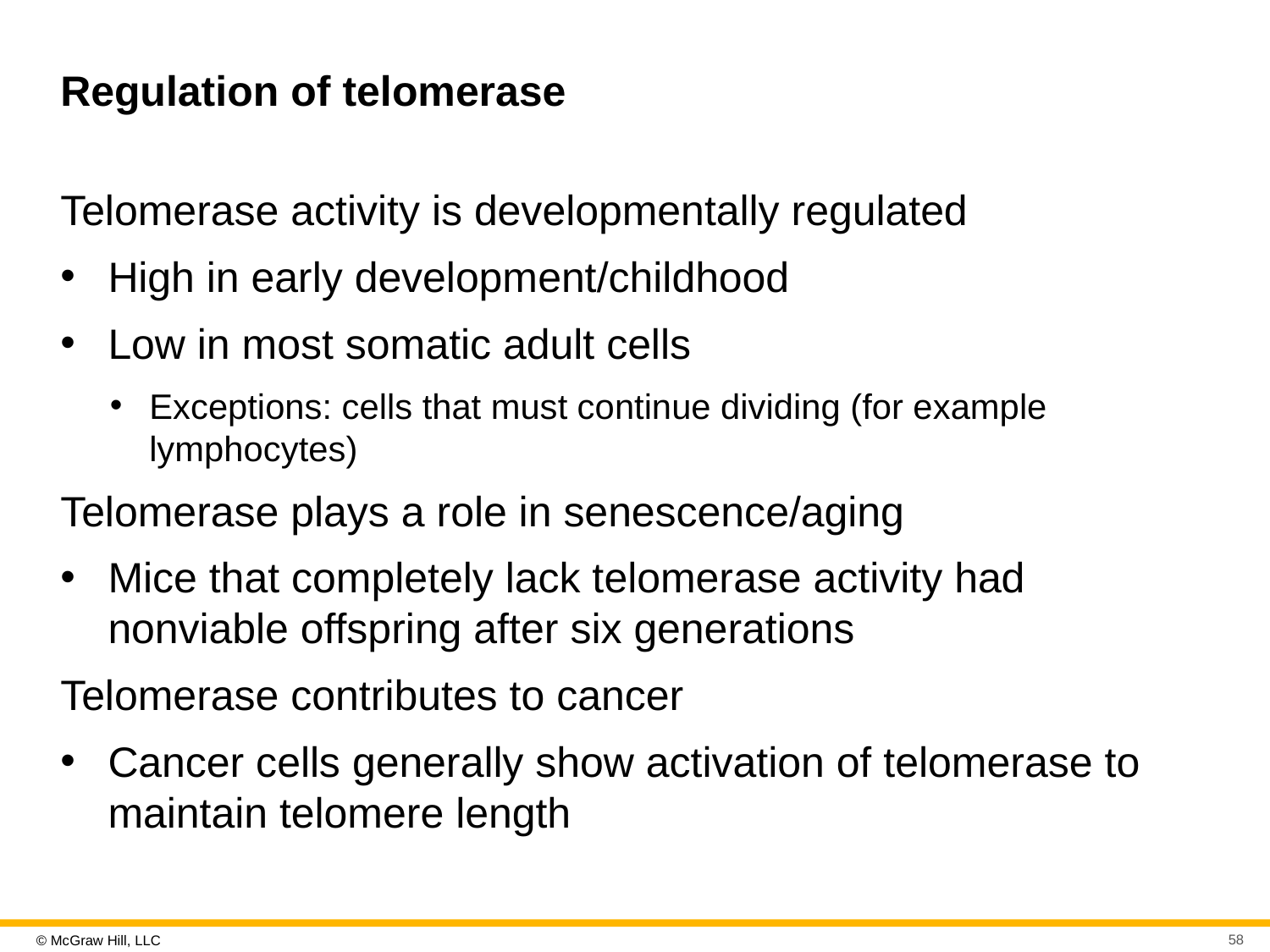

# Regulation of telomerase
Telomerase activity is developmentally regulated
High in early development/childhood
Low in most somatic adult cells
Exceptions: cells that must continue dividing (for example lymphocytes)
Telomerase plays a role in senescence/aging
Mice that completely lack telomerase activity had nonviable offspring after six generations
Telomerase contributes to cancer
Cancer cells generally show activation of telomerase to maintain telomere length
58